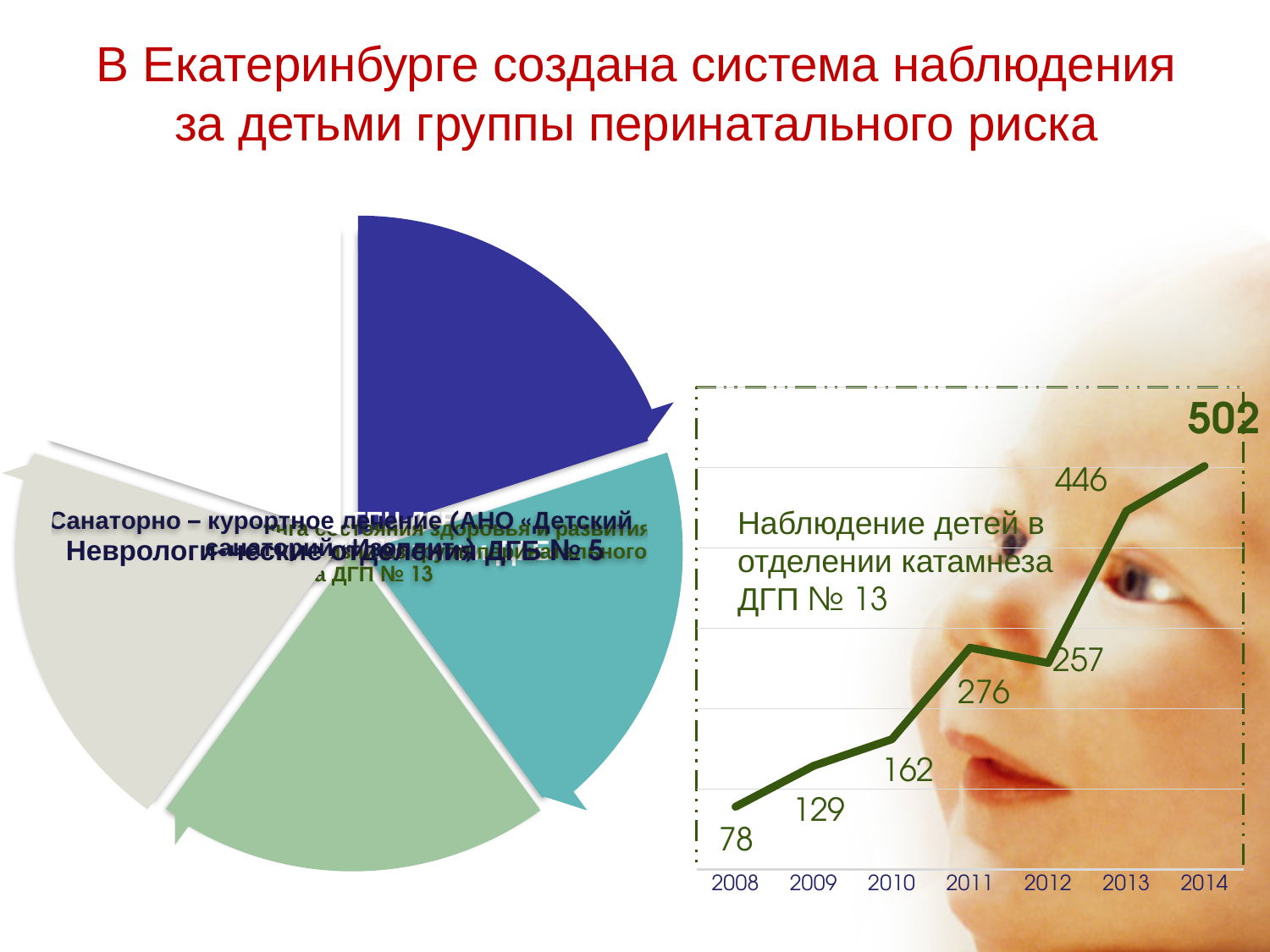

# В Екатеринбурге создана система наблюдения за детьми группы перинатального риска
Неонатальная клиника ГПЦ ДГБ № 10, ОПН ДГБ № 5, 11
Детские поликлини-ки ДГБ
Отделение мониторинга состояния здоровья и развития детей раннего возраста жизни из групп перинатального риска ДГП № 13
Неврологи-ческие отделения ДГБ № 5
Санаторно – курортное лечение (АНО «Детский санаторий «Изоплит»)

### Chart

| Category | Ряд 1 |
|---|---|
| 2008 | 78.0 |
| 2009 | 129.0 |
| 2010 | 162.0 |
| 2011 | 276.0 |
| 2012 | 257.0 |
| 2013 | 446.0 |
| 2014 | 502.0 |
Наблюдение детей в отделении катамнеза ДГП № 13